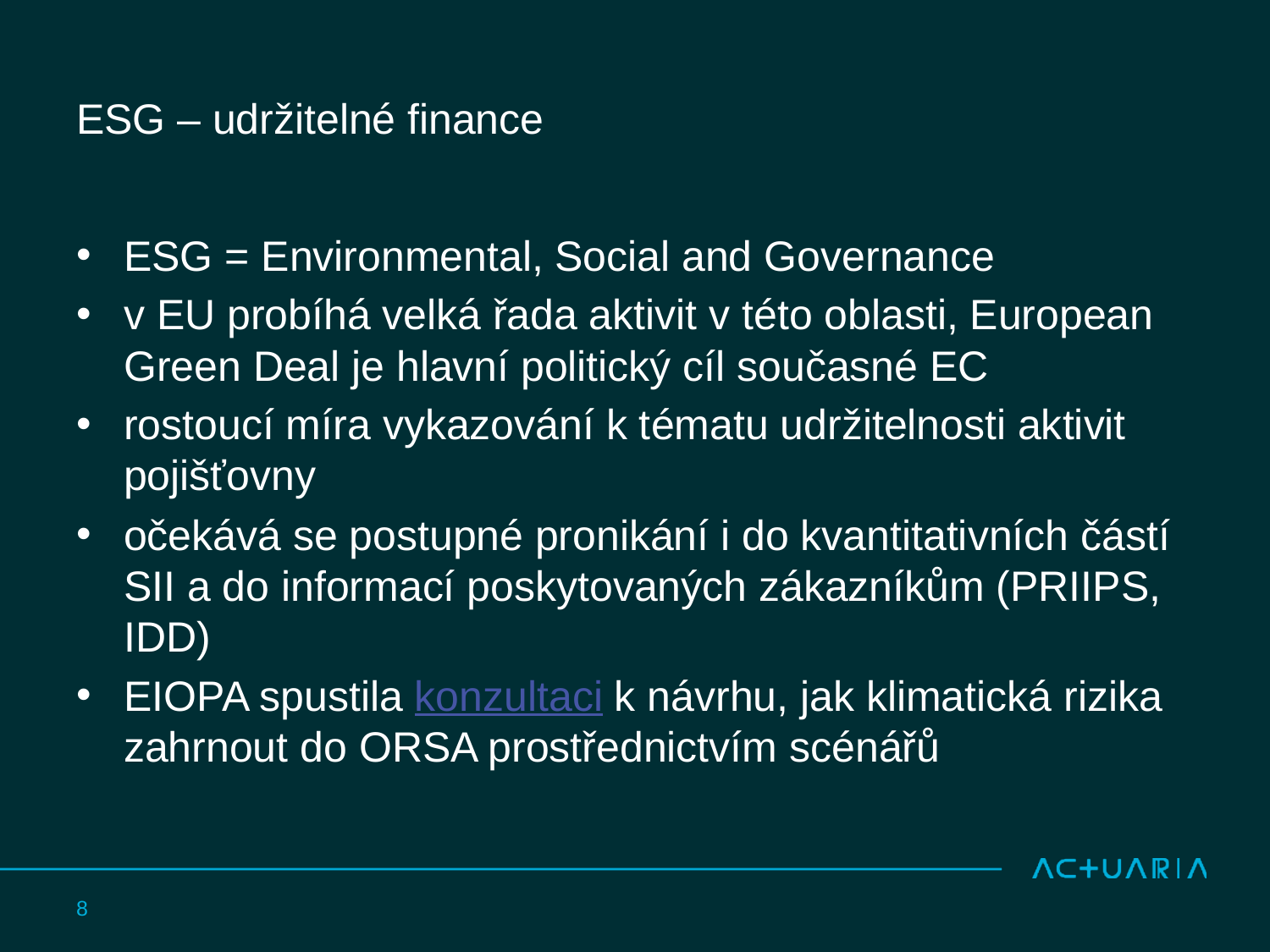

# ESG – udržitelné finance
ESG = Environmental, Social and Governance
v EU probíhá velká řada aktivit v této oblasti, European Green Deal je hlavní politický cíl současné EC
rostoucí míra vykazování k tématu udržitelnosti aktivit pojišťovny
očekává se postupné pronikání i do kvantitativních částí SII a do informací poskytovaných zákazníkům (PRIIPS, IDD)
EIOPA spustila konzultaci k návrhu, jak klimatická rizika zahrnout do ORSA prostřednictvím scénářů

8